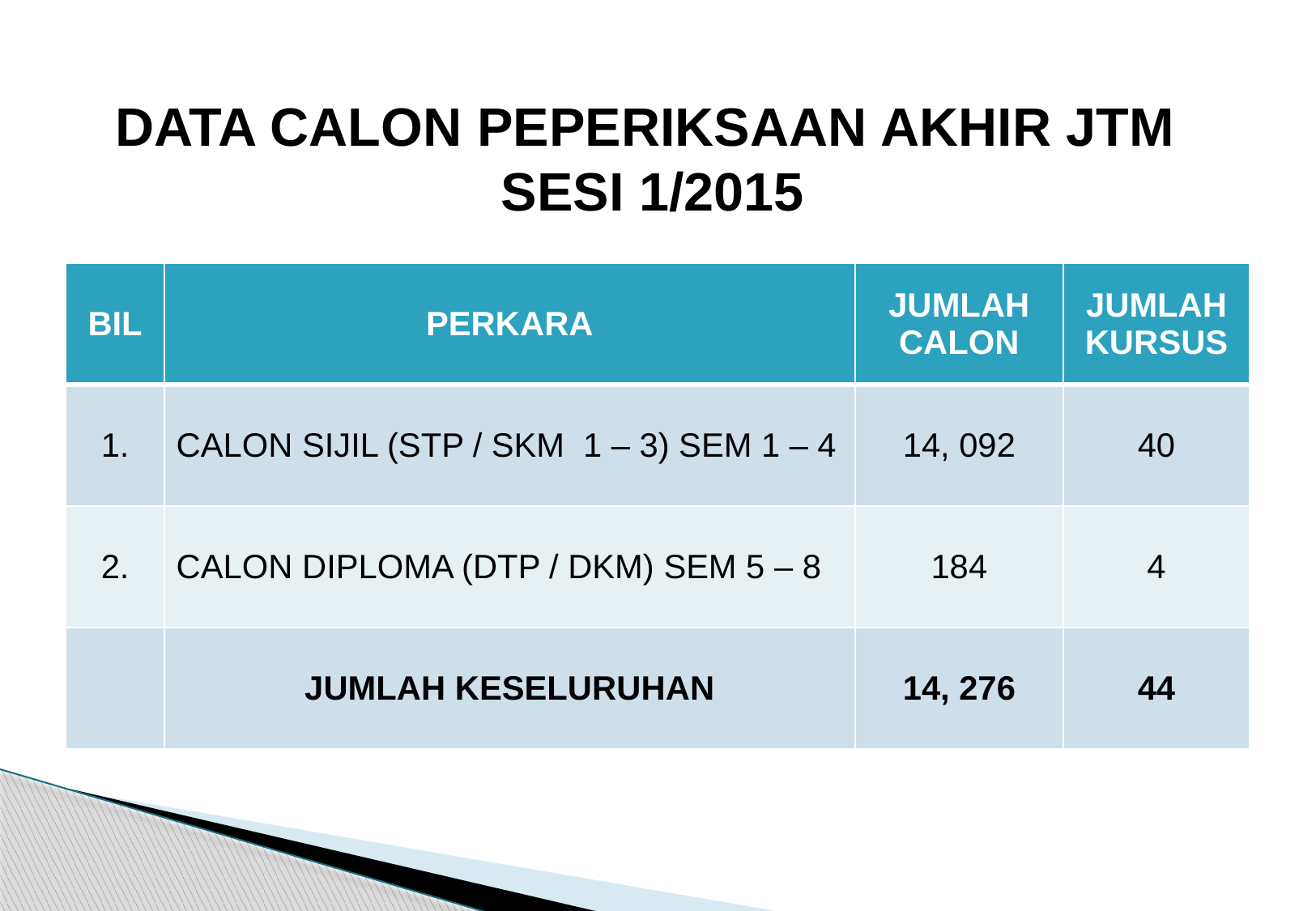

# DATA CALON PEPERIKSAAN AKHIR JTM SESI 1/2015
| BIL | PERKARA | JUMLAH CALON | JUMLAH KURSUS |
| --- | --- | --- | --- |
| 1. | CALON SIJIL (STP / SKM 1 – 3) SEM 1 – 4 | 14, 092 | 40 |
| 2. | CALON DIPLOMA (DTP / DKM) SEM 5 – 8 | 184 | 4 |
|  | JUMLAH KESELURUHAN | 14, 276 | 44 |